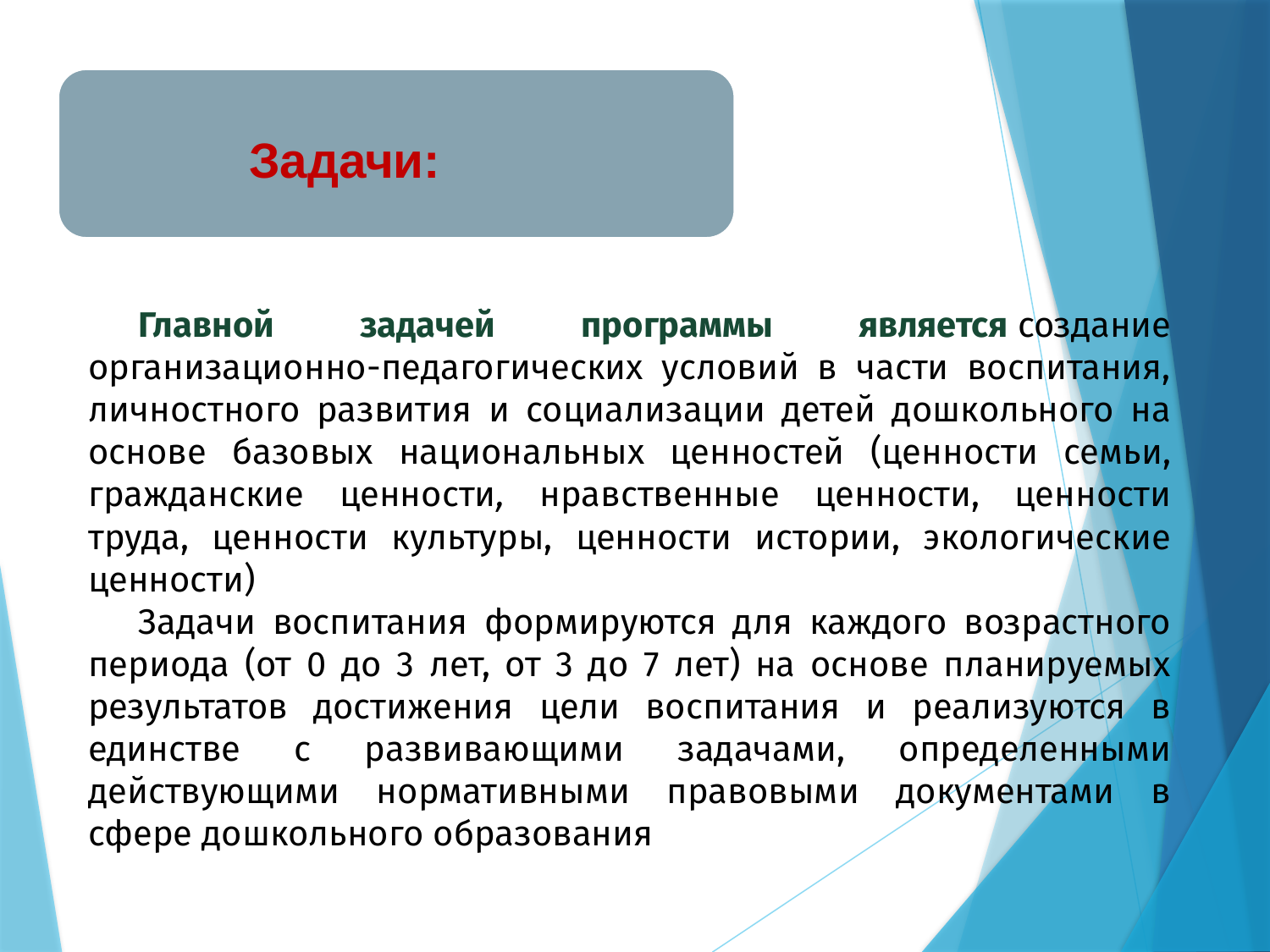

Задачи:
Главной задачей программы является создание организационно-педагогических условий в части воспитания, личностного развития и социализации детей дошкольного на основе базовых национальных ценностей (ценности семьи, гражданские ценности, нравственные ценности, ценности труда, ценности культуры, ценности истории, экологические ценности)
Задачи воспитания формируются для каждого возрастного периода (от 0 до 3 лет, от 3 до 7 лет) на основе планируемых результатов достижения цели воспитания и реализуются в единстве с развивающими задачами, определенными действующими нормативными правовыми документами в сфере дошкольного образования